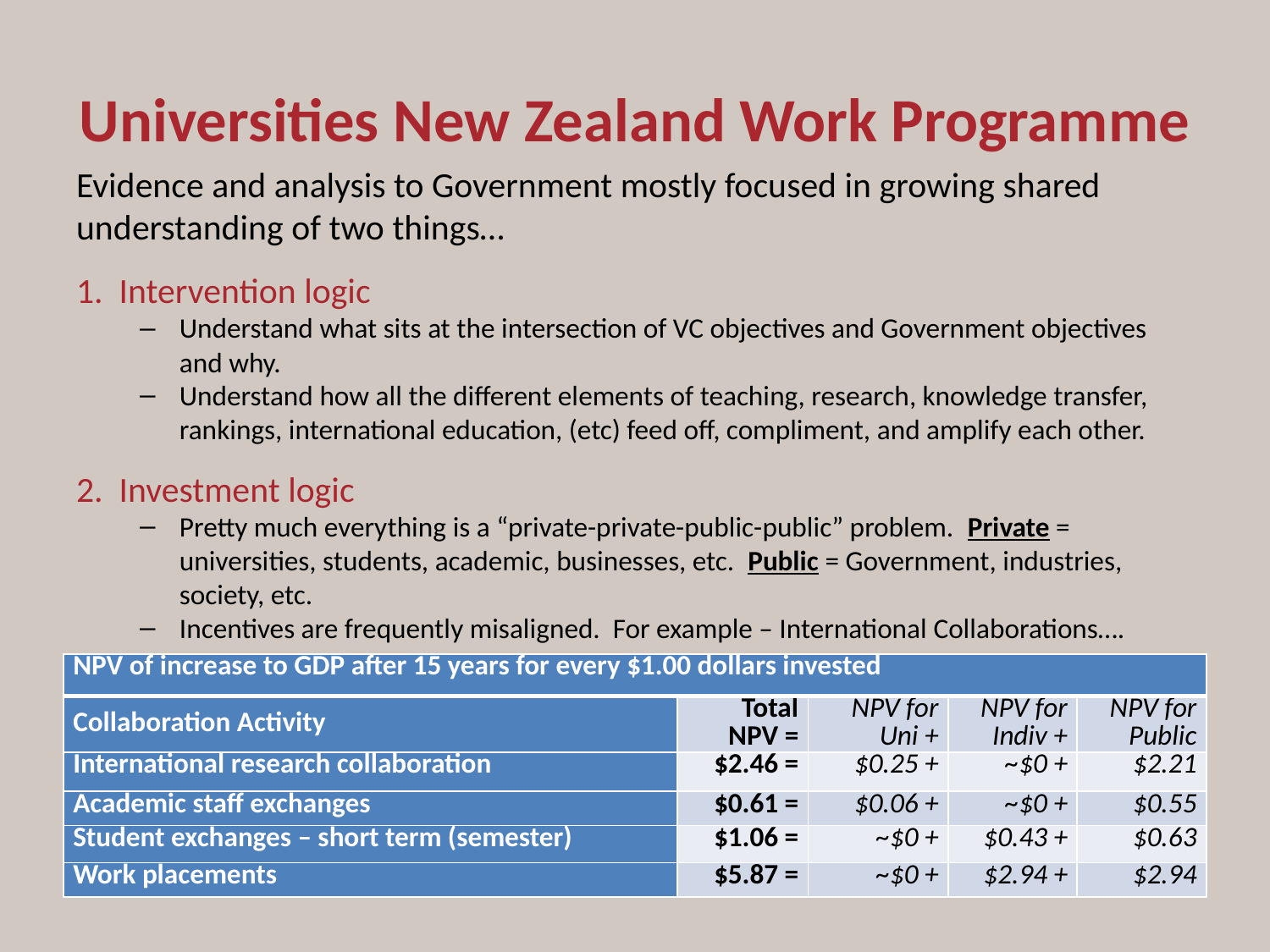

# Universities New Zealand Work Programme
Evidence and analysis to Government mostly focused in growing shared understanding of two things…
1.  Intervention logic
Understand what sits at the intersection of VC objectives and Government objectives and why.
Understand how all the different elements of teaching, research, knowledge transfer, rankings, international education, (etc) feed off, compliment, and amplify each other.
2.  Investment logic
Pretty much everything is a “private-private-public-public” problem.  Private = universities, students, academic, businesses, etc.  Public = Government, industries, society, etc.
Incentives are frequently misaligned.  For example – International Collaborations….

| NPV of increase to GDP after 15 years for every $1.00 dollars invested |  |  |  |  |
| --- | --- | --- | --- | --- |
| Collaboration Activity | Total NPV = | NPV for Uni + | NPV for Indiv + | NPV for Public |
| International research collaboration | $2.46 = | $0.25 + | ~$0 + | $2.21 |
| Academic staff exchanges | $0.61 = | $0.06 + | ~$0 + | $0.55 |
| Student exchanges – short term (semester) | $1.06 = | ~$0 + | $0.43 + | $0.63 |
| Work placements | $5.87 = | ~$0 + | $2.94 + | $2.94 |